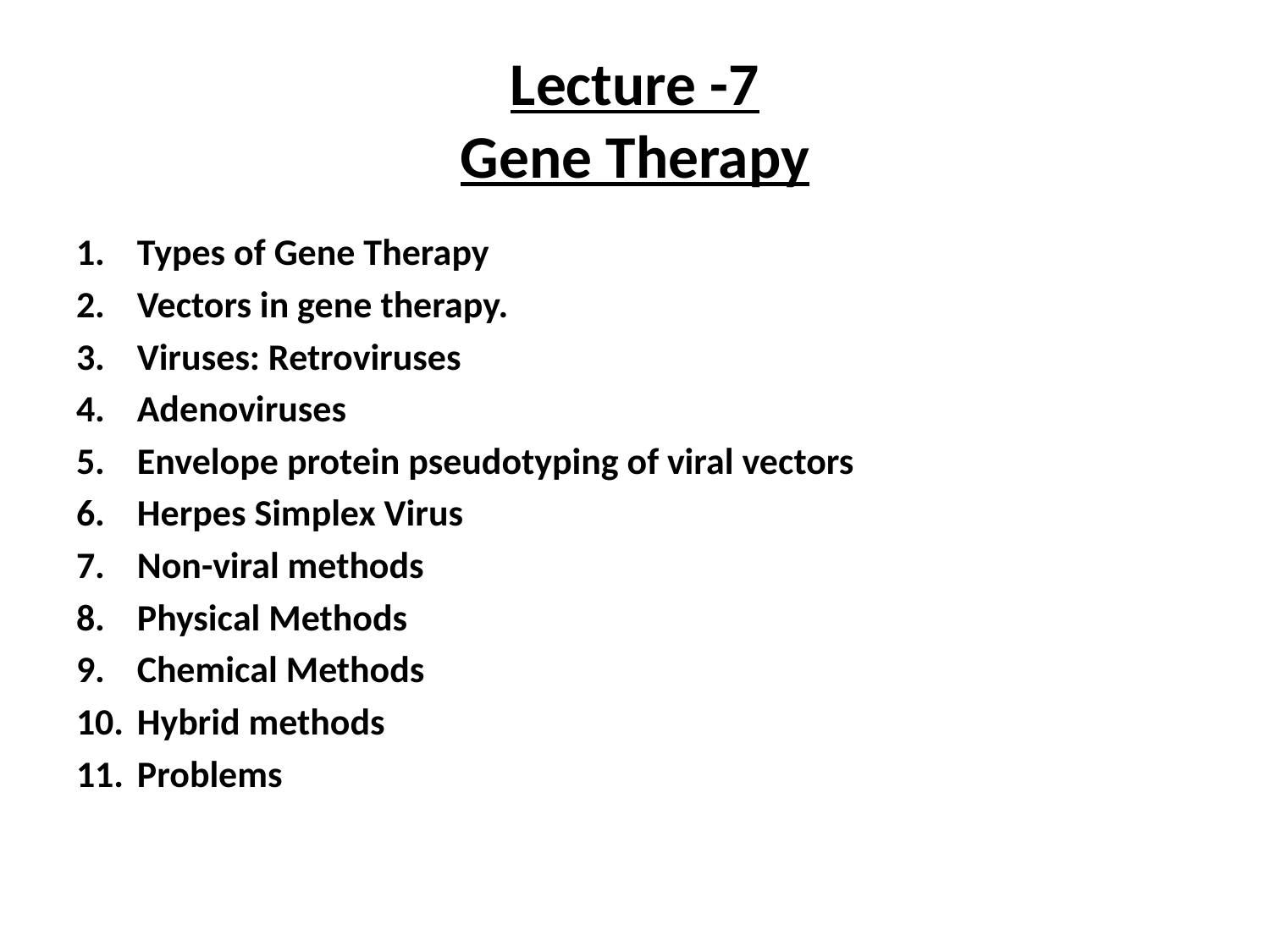

# Lecture -7 Gene Therapy
Types of Gene Therapy
Vectors in gene therapy.
Viruses: Retroviruses
Adenoviruses
Envelope protein pseudotyping of viral vectors
Herpes Simplex Virus
Non-viral methods
Physical Methods
Chemical Methods
Hybrid methods
Problems